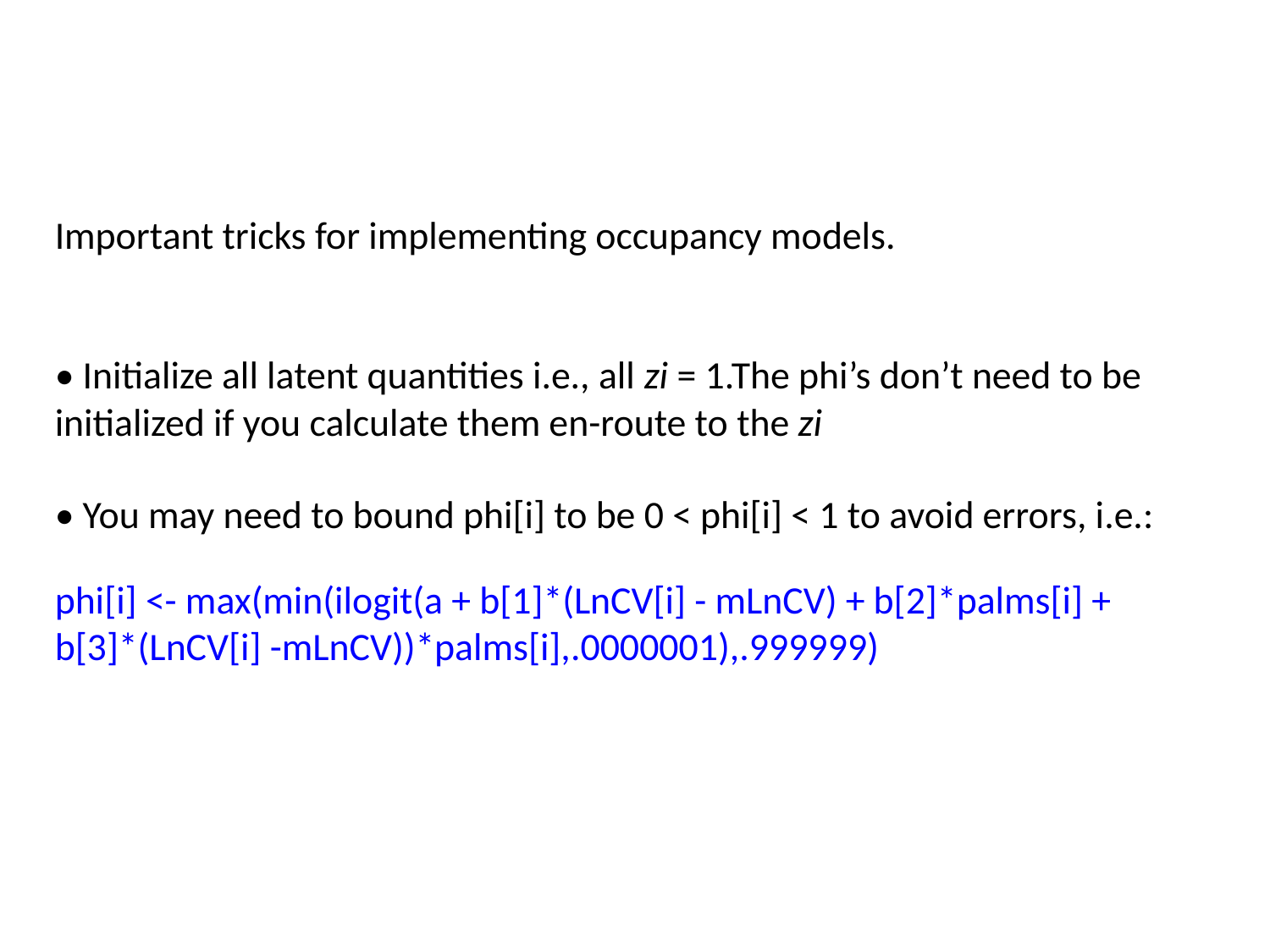

Important tricks for implementing occupancy models.

• Initialize all latent quantities i.e., all zi = 1.The phi’s don’t need to be initialized if you calculate them en-route to the zi

• You may need to bound phi[i] to be 0 < phi[i] < 1 to avoid errors, i.e.:

phi[i] <- max(min(ilogit(a + b[1]*(LnCV[i] - mLnCV) + b[2]*palms[i] + b[3]*(LnCV[i] -mLnCV))*palms[i],.0000001),.999999)